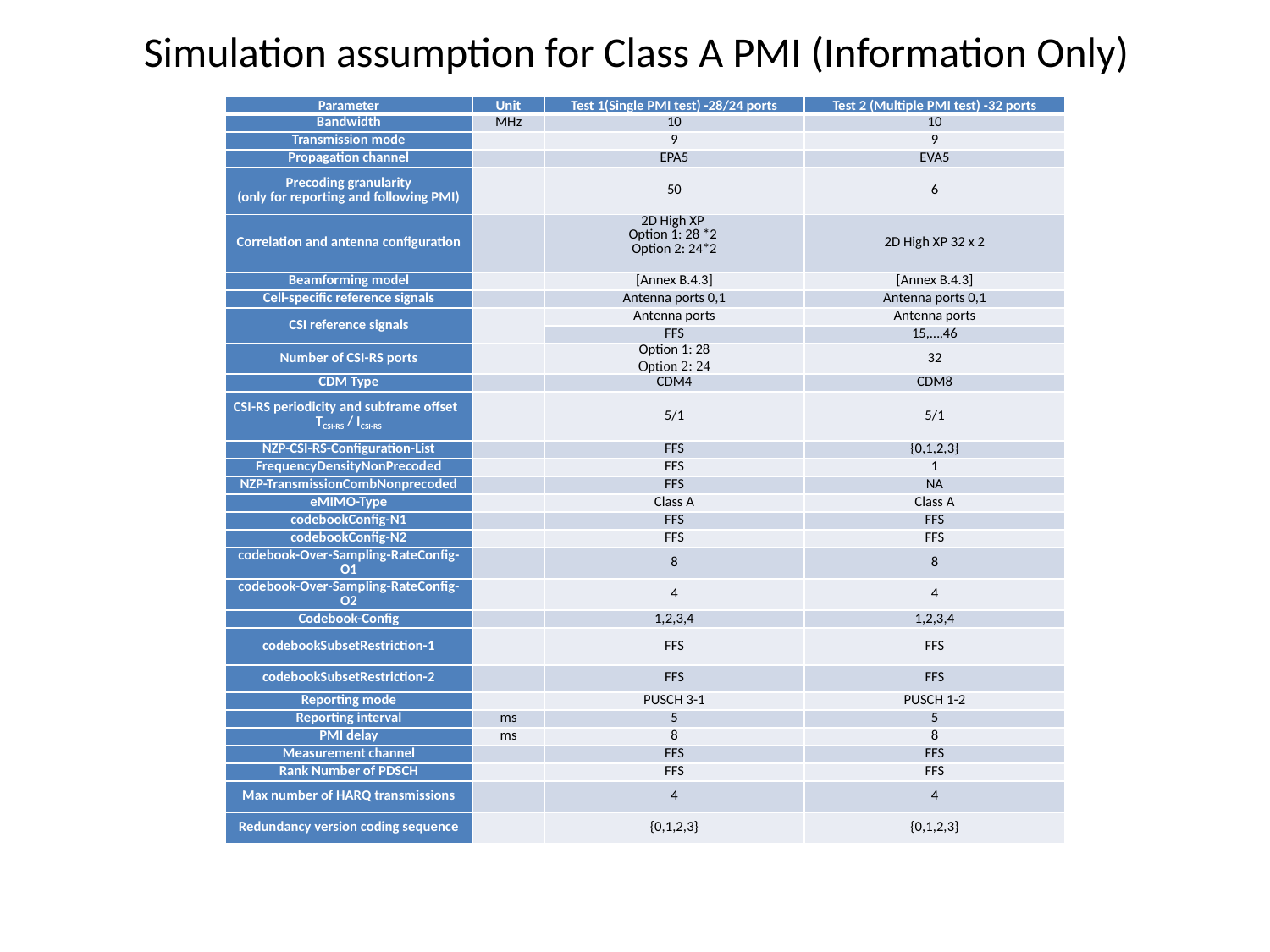

# Simulation assumption for Class A PMI (Information Only)
| Parameter | Unit | Test 1(Single PMI test) -28/24 ports | Test 2 (Multiple PMI test) -32 ports |
| --- | --- | --- | --- |
| Bandwidth | MHz | 10 | 10 |
| Transmission mode |  | 9 | 9 |
| Propagation channel |  | EPA5 | EVA5 |
| Precoding granularity (only for reporting and following PMI) |  | 50 | 6 |
| Correlation and antenna configuration |  | 2D High XP Option 1: 28 \*2 Option 2: 24\*2 | 2D High XP 32 x 2 |
| Beamforming model |  | [Annex B.4.3] | [Annex B.4.3] |
| Cell-specific reference signals |  | Antenna ports 0,1 | Antenna ports 0,1 |
| CSI reference signals |  | Antenna ports | Antenna ports |
|  |  | FFS | 15,…,46 |
| Number of CSI-RS ports |  | Option 1: 28 Option 2: 24 | 32 |
| CDM Type |  | CDM4 | CDM8 |
| CSI-RS periodicity and subframe offset TCSI-RS / ICSI-RS |  | 5/1 | 5/1 |
| NZP-CSI-RS-Configuration-List |  | FFS | {0,1,2,3} |
| FrequencyDensityNonPrecoded |  | FFS | 1 |
| NZP-TransmissionCombNonprecoded |  | FFS | NA |
| eMIMO-Type |  | Class A | Class A |
| codebookConfig-N1 |  | FFS | FFS |
| codebookConfig-N2 |  | FFS | FFS |
| codebook-Over-Sampling-RateConfig-O1 |  | 8 | 8 |
| codebook-Over-Sampling-RateConfig-O2 |  | 4 | 4 |
| Codebook-Config |  | 1,2,3,4 | 1,2,3,4 |
| codebookSubsetRestriction-1 |  | FFS | FFS |
| codebookSubsetRestriction-2 |  | FFS | FFS |
| Reporting mode |  | PUSCH 3-1 | PUSCH 1-2 |
| Reporting interval | ms | 5 | 5 |
| PMI delay | ms | 8 | 8 |
| Measurement channel |  | FFS | FFS |
| Rank Number of PDSCH |  | FFS | FFS |
| Max number of HARQ transmissions |  | 4 | 4 |
| Redundancy version coding sequence |  | {0,1,2,3} | {0,1,2,3} |